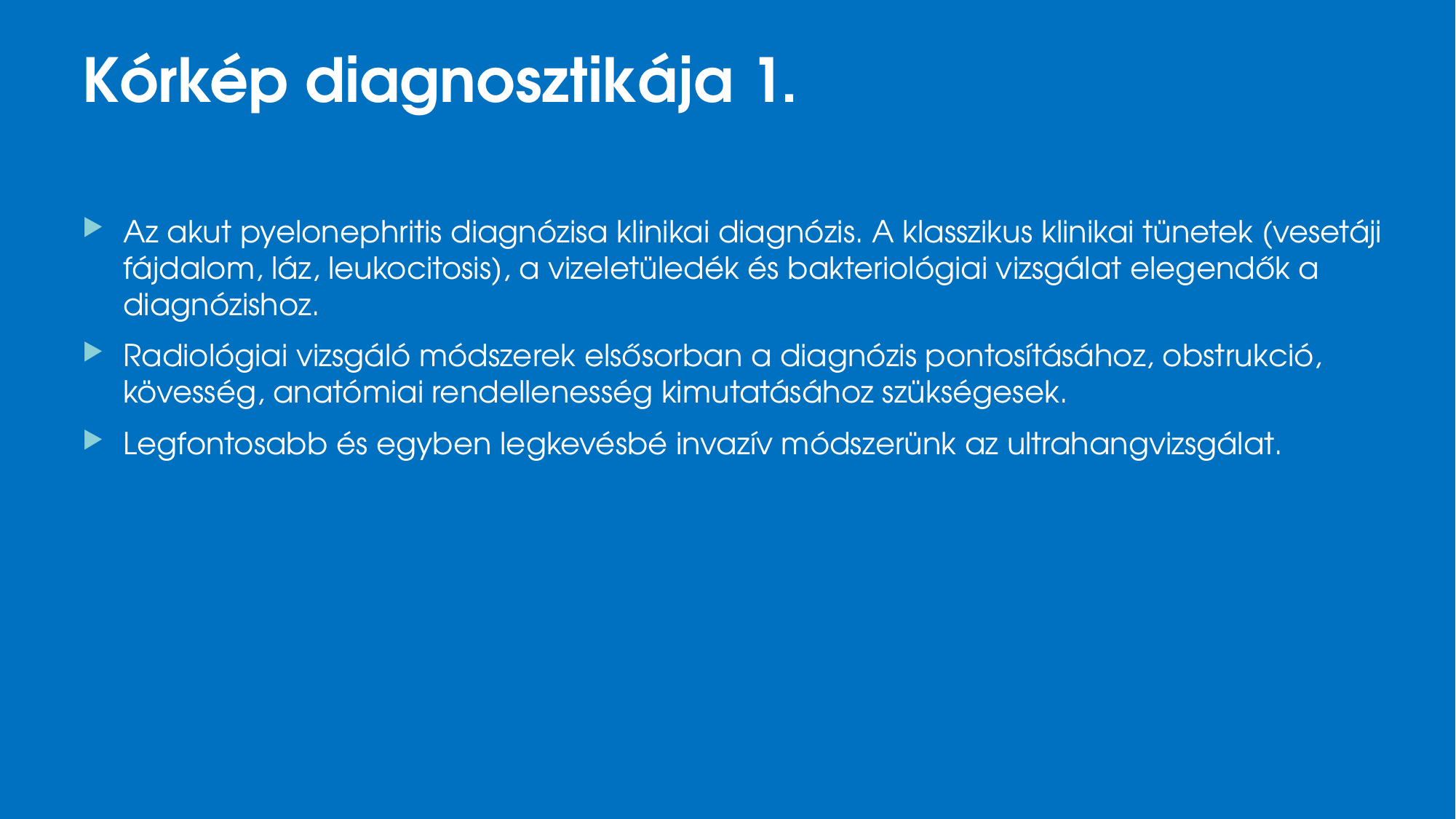

# Kórkép diagnosztikája 1.
Az akut pyelonephritis diagnózisa klinikai diagnózis. A klasszikus klinikai tünetek (vesetáji fájdalom, láz, leukocitosis), a vizeletüledék és bakteriológiai vizsgálat elegendők a diagnózishoz.
Radiológiai vizsgáló módszerek elsősorban a diagnózis pontosításához, obstrukció, kövesség, anatómiai rendellenesség kimutatásához szükségesek.
Legfontosabb és egyben legkevésbé invazív módszerünk az ultrahangvizsgálat.